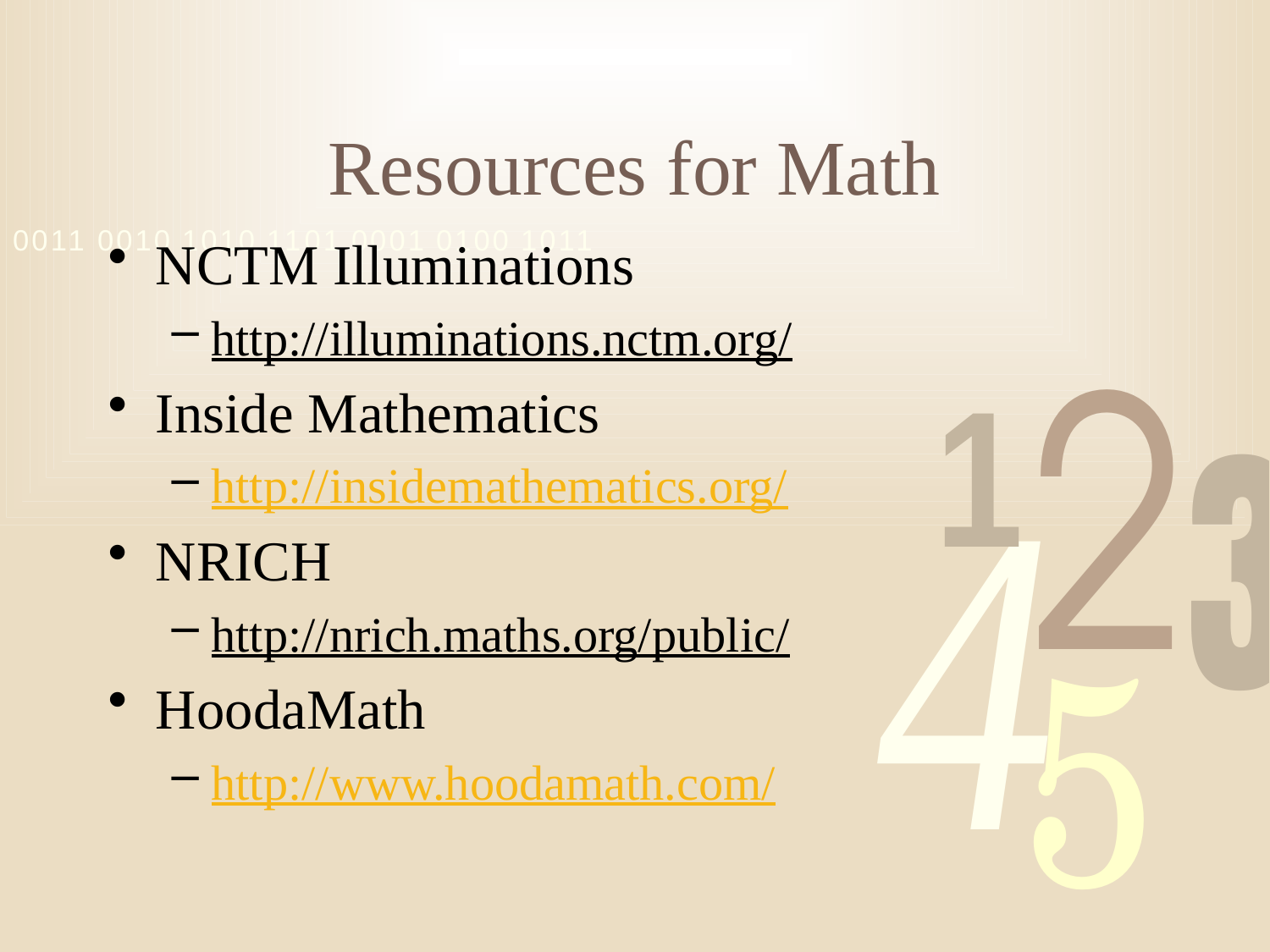

# Resources for Math
NCTM Illuminations
http://illuminations.nctm.org/
Inside Mathematics
http://insidemathematics.org/
NRICH
http://nrich.maths.org/public/
HoodaMath
http://www.hoodamath.com/